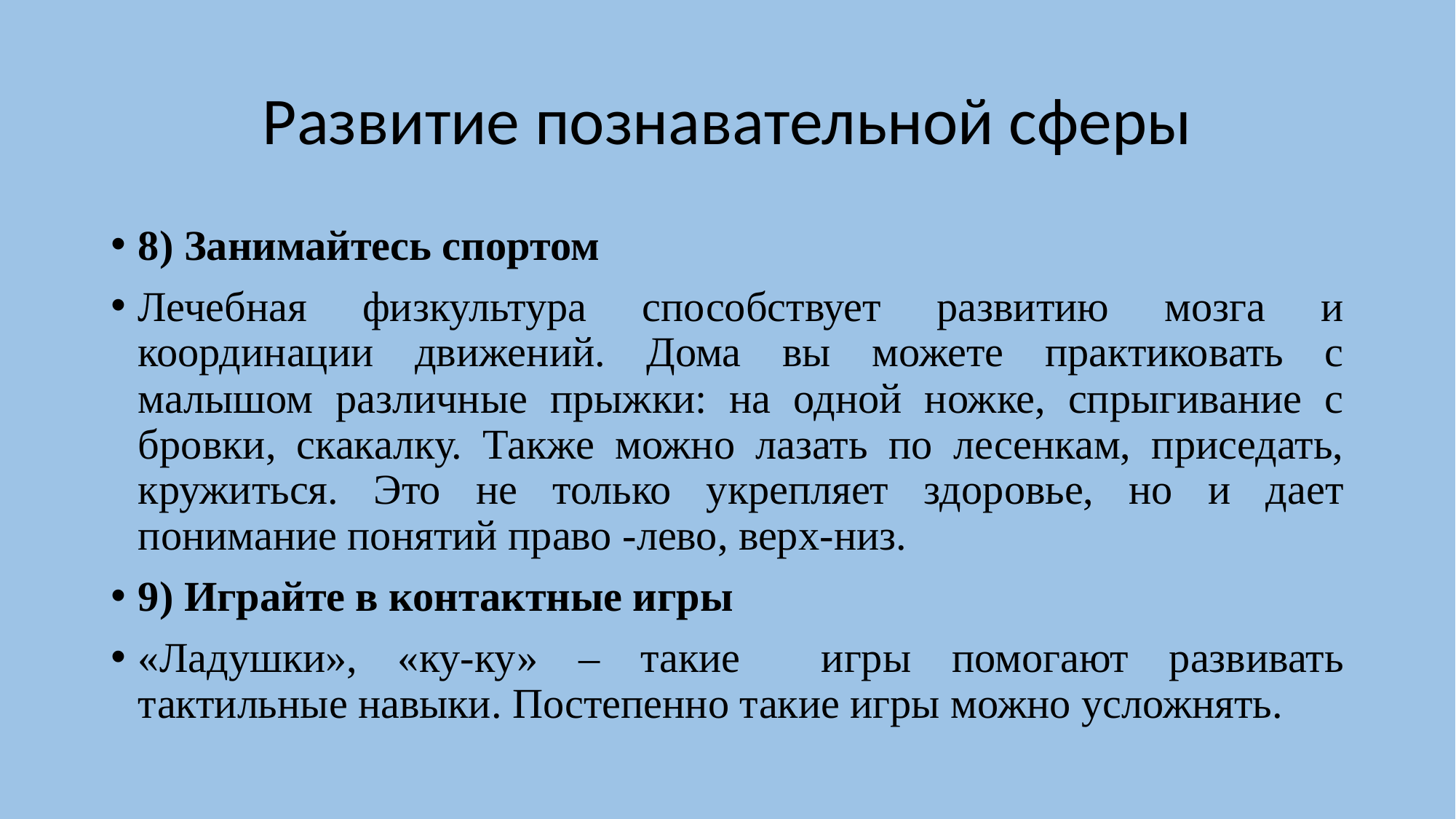

# Развитие познавательной сферы
8) Занимайтесь спортом
Лечебная физкультура способствует развитию мозга и координации движений. Дома вы можете практиковать с малышом различные прыжки: на одной ножке, спрыгивание с бровки, скакалку. Также можно лазать по лесенкам, приседать, кружиться. Это не только укрепляет здоровье, но и дает понимание понятий право -лево, верх-низ.
9) Играйте в контактные игры
«Ладушки», «ку-ку» – такие  игры помогают развивать тактильные навыки. Постепенно такие игры можно усложнять.